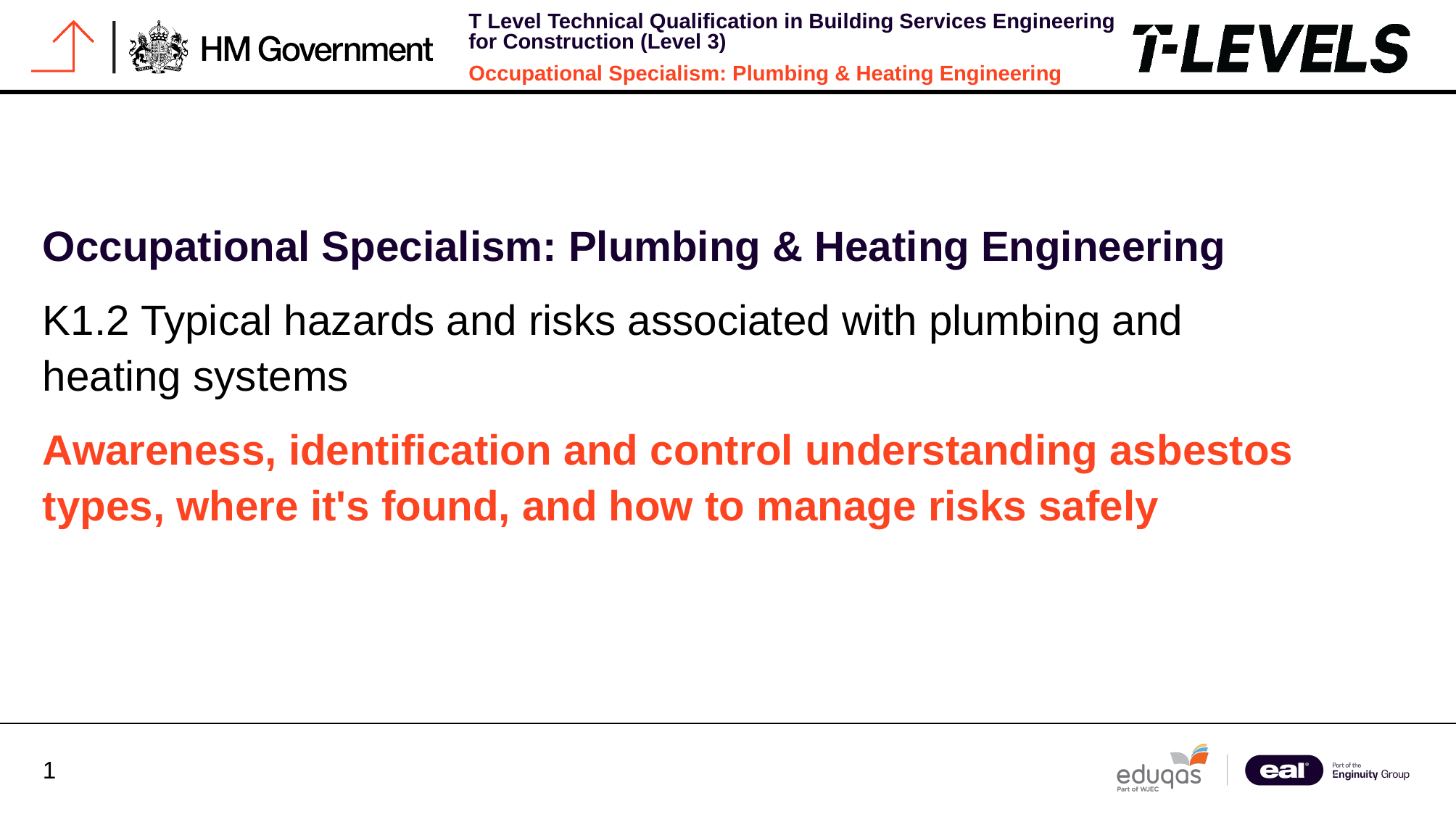

Occupational Specialism: Plumbing & Heating Engineering
K1.2 Typical hazards and risks associated with plumbing and heating systems
Awareness, identification and control understanding asbestos types, where it's found, and how to manage risks safely